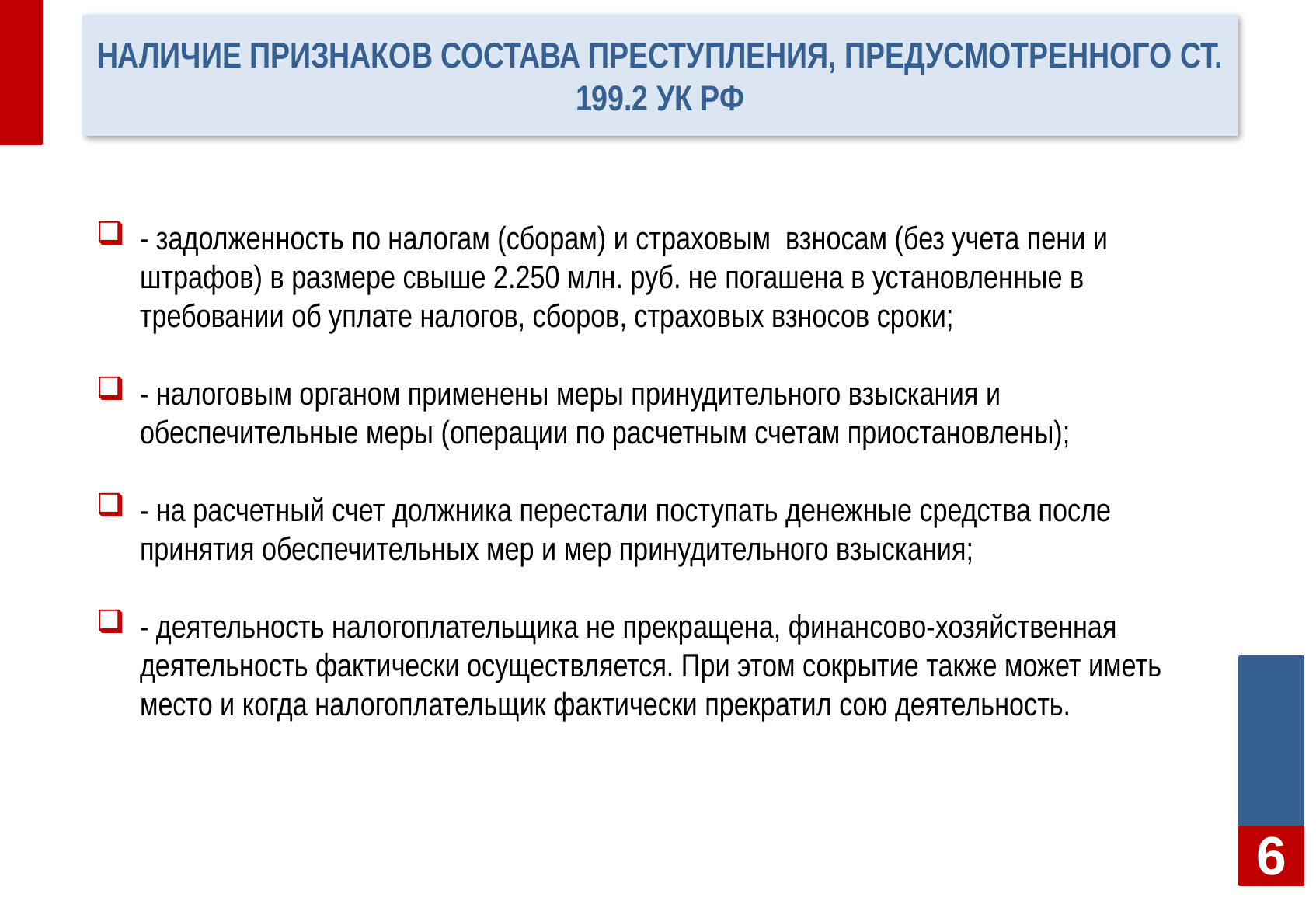

наличие признаков состава преступления, предусмотренного ст. 199.2 УК РФ
- задолженность по налогам (сборам) и страховым  взносам (без учета пени и штрафов) в размере свыше 2.250 млн. руб. не погашена в установленные в требовании об уплате налогов, сборов, страховых взносов сроки;
- налоговым органом применены меры принудительного взыскания и обеспечительные меры (операции по расчетным счетам приостановлены);
- на расчетный счет должника перестали поступать денежные средства после принятия обеспечительных мер и мер принудительного взыскания;
- деятельность налогоплательщика не прекращена, финансово-хозяйственная деятельность фактически осуществляется. При этом сокрытие также может иметь место и когда налогоплательщик фактически прекратил сою деятельность.
6